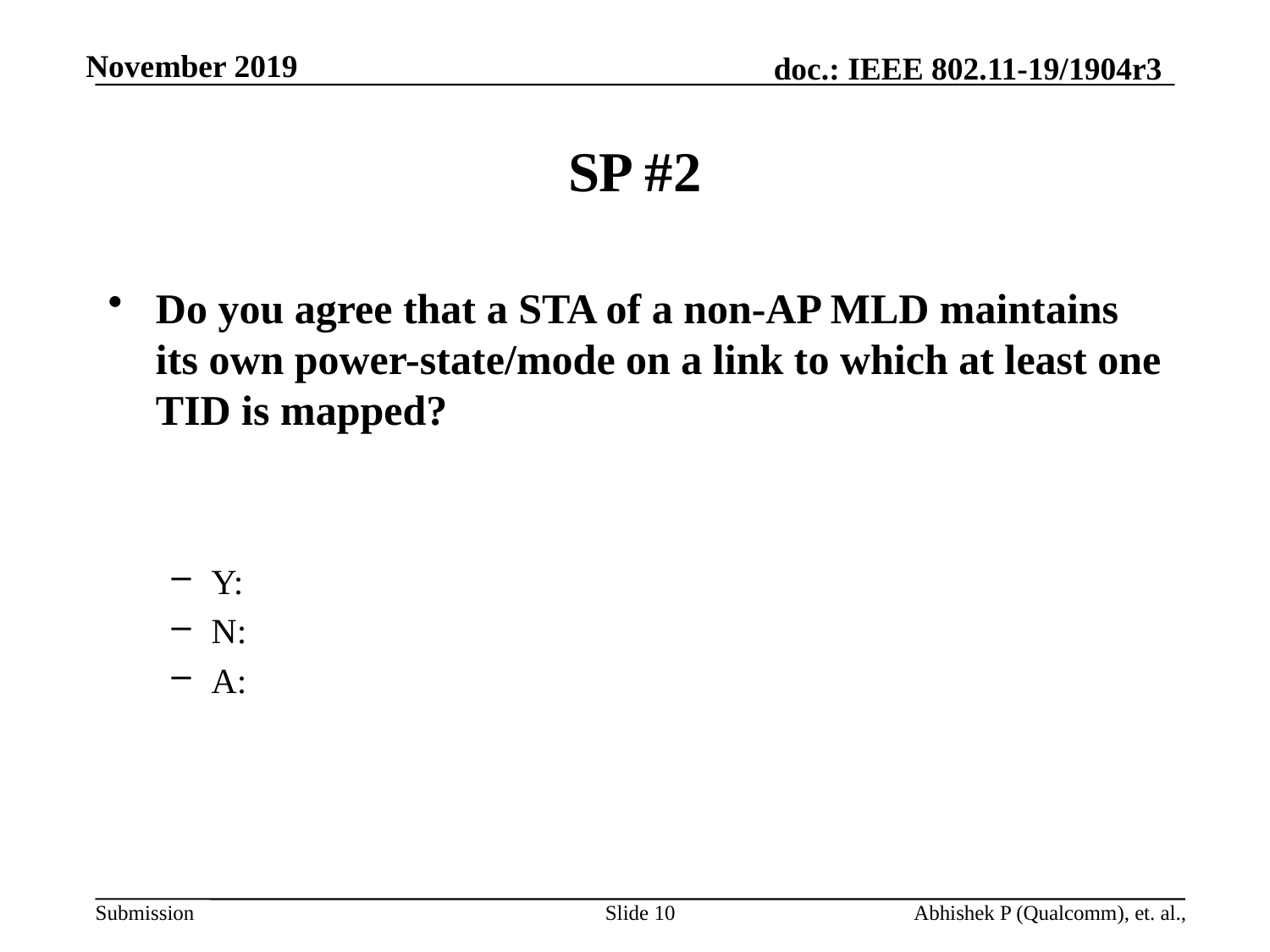

# SP #2
Do you agree that a STA of a non-AP MLD maintains its own power-state/mode on a link to which at least one TID is mapped?

Y:
N:
A:
Slide 10
Abhishek P (Qualcomm), et. al.,